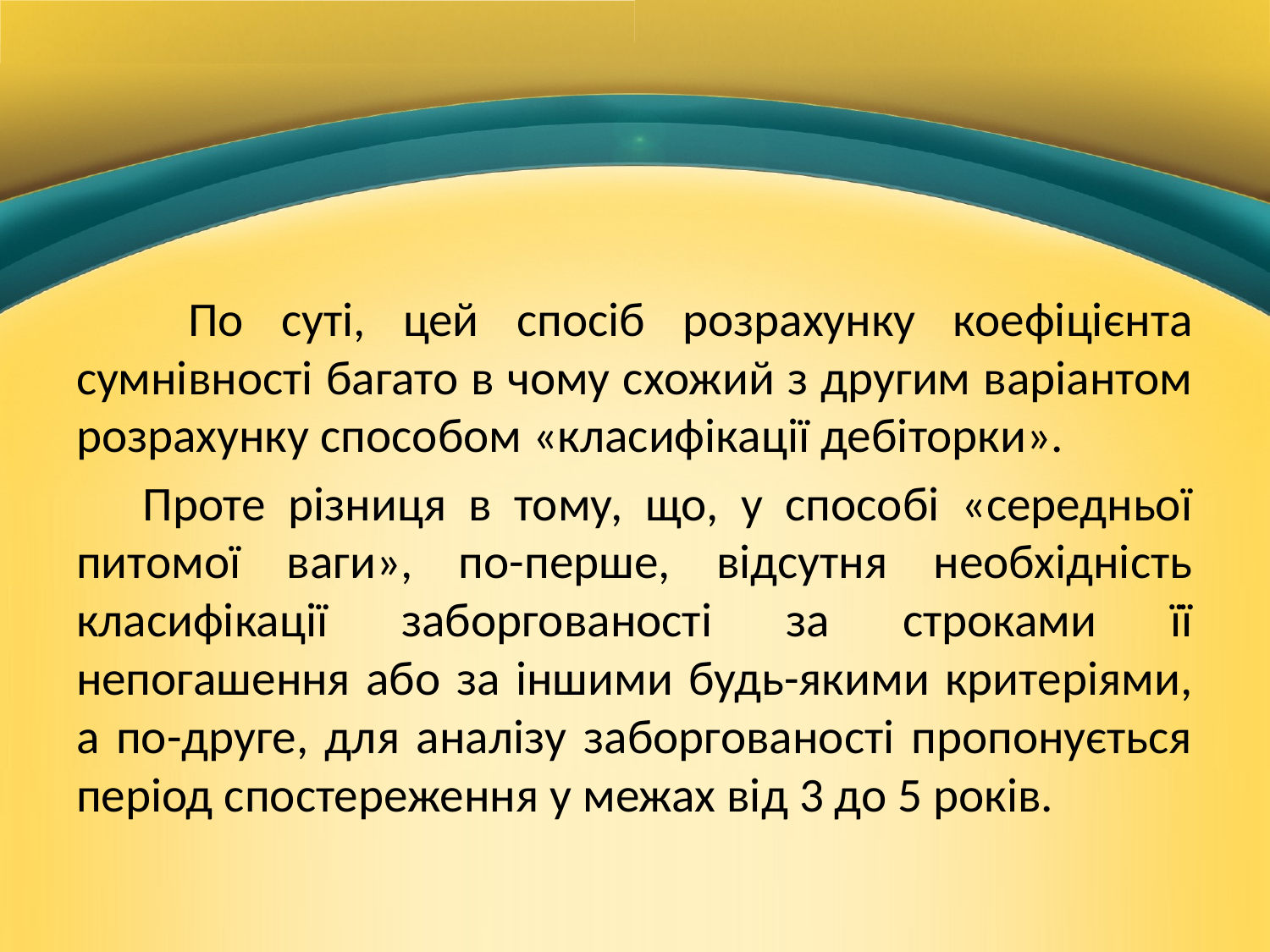

#
   По суті, цей спосіб розрахунку коефіцієнта сумнівності багато в чому схожий з другим варіантом розрахунку способом «класифікації дебіторки».
   Проте різниця в тому, що, у способі «середньої питомої ваги», по-перше, відсутня необхідність класифікації заборгованості за строками її непогашення або за іншими будь-якими критеріями, а по-друге, для аналізу заборгованості пропонується період спостереження у межах від 3 до 5 років.